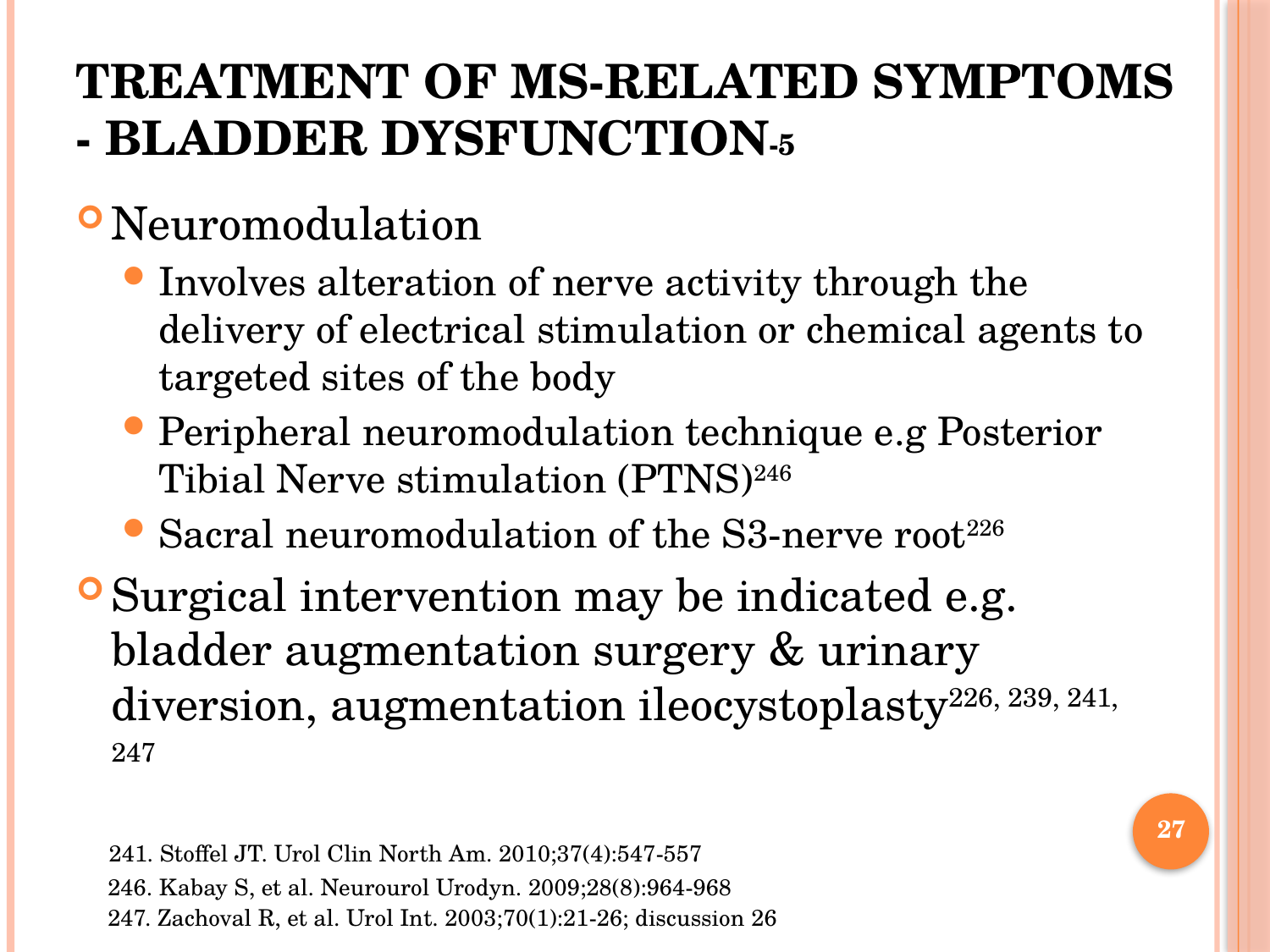

# Treatment of MS-related symptoms - Bladder dysfunction-5
Neuromodulation
Involves alteration of nerve activity through the delivery of electrical stimulation or chemical agents to targeted sites of the body
Peripheral neuromodulation technique e.g Posterior Tibial Nerve stimulation (PTNS)246
Sacral neuromodulation of the S3-nerve root226
Surgical intervention may be indicated e.g. bladder augmentation surgery & urinary diversion, augmentation ileocystoplasty226, 239, 241, 247

   241. Stoffel JT. Urol Clin North Am. 2010;37(4):547-557
     246. Kabay S, et al. Neurourol Urodyn. 2009;28(8):964-968
     247. Zachoval R, et al. Urol Int. 2003;70(1):21-26; discussion 26

27